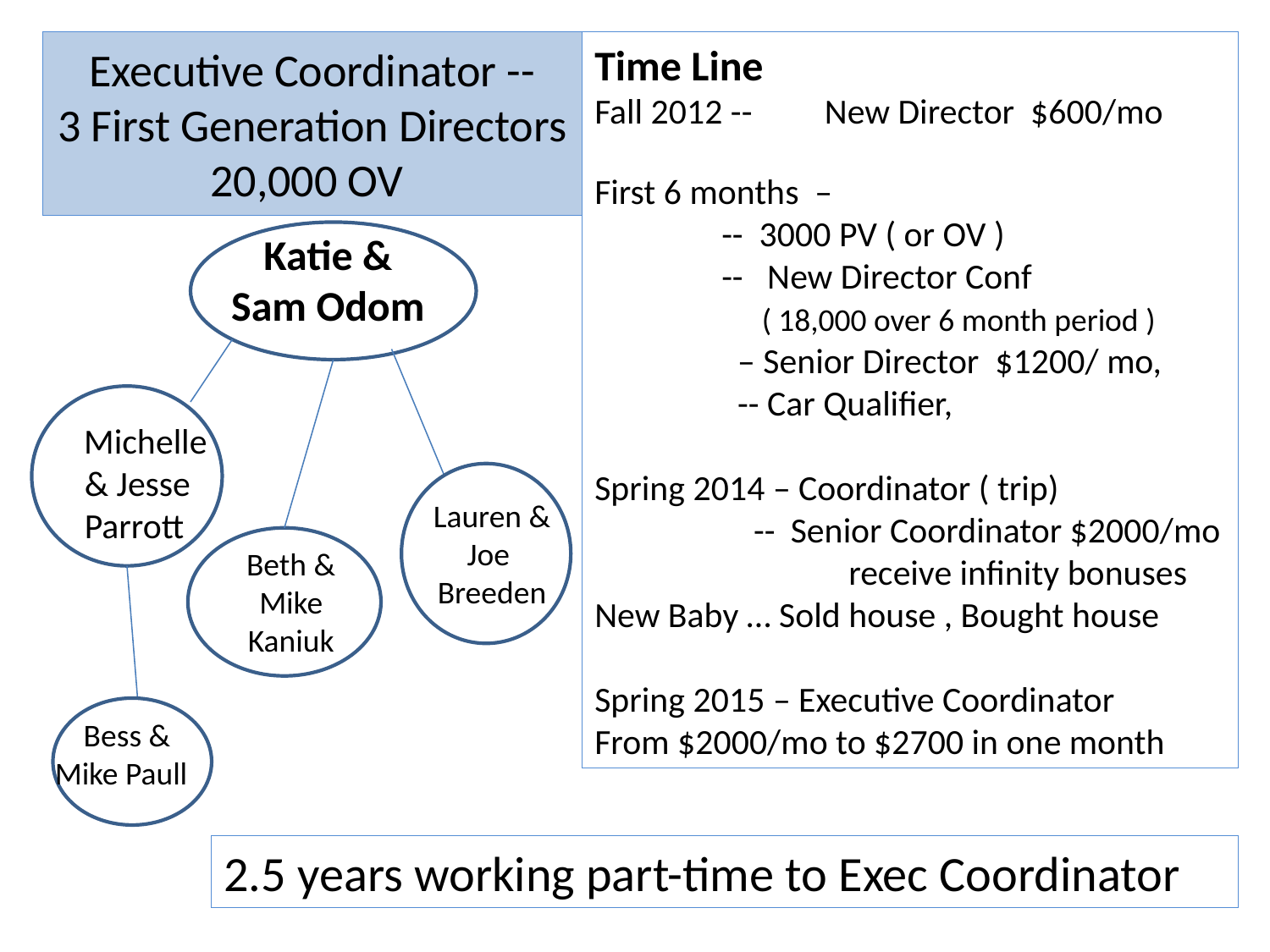

# Executive Coordinator -- 3 First Generation Directors 20,000 OV
Time Line
Fall 2012 --         New Director  $600/mo

First 6 months  –
	--  3000 PV ( or OV )		--   New Director Conf 		     ( 18,000 over 6 month period )
	  – Senior Director  $1200/ mo, 	  -- Car Qualifier,

Spring 2014 – Coordinator ( trip)
	    --  Senior Coordinator $2000/mo
		receive infinity bonuses
New Baby … Sold house , Bought house

Spring 2015 – Executive Coordinator
From $2000/mo to $2700 in one month

Katie & Sam Odom

  Michelle & Jesse Parrott
Lauren BLreede
Lauren & Joe
Breeden

Beth & Mike Kaniuk

    Bess & Mike Paull
2.5 years working part-time to Exec Coordinator